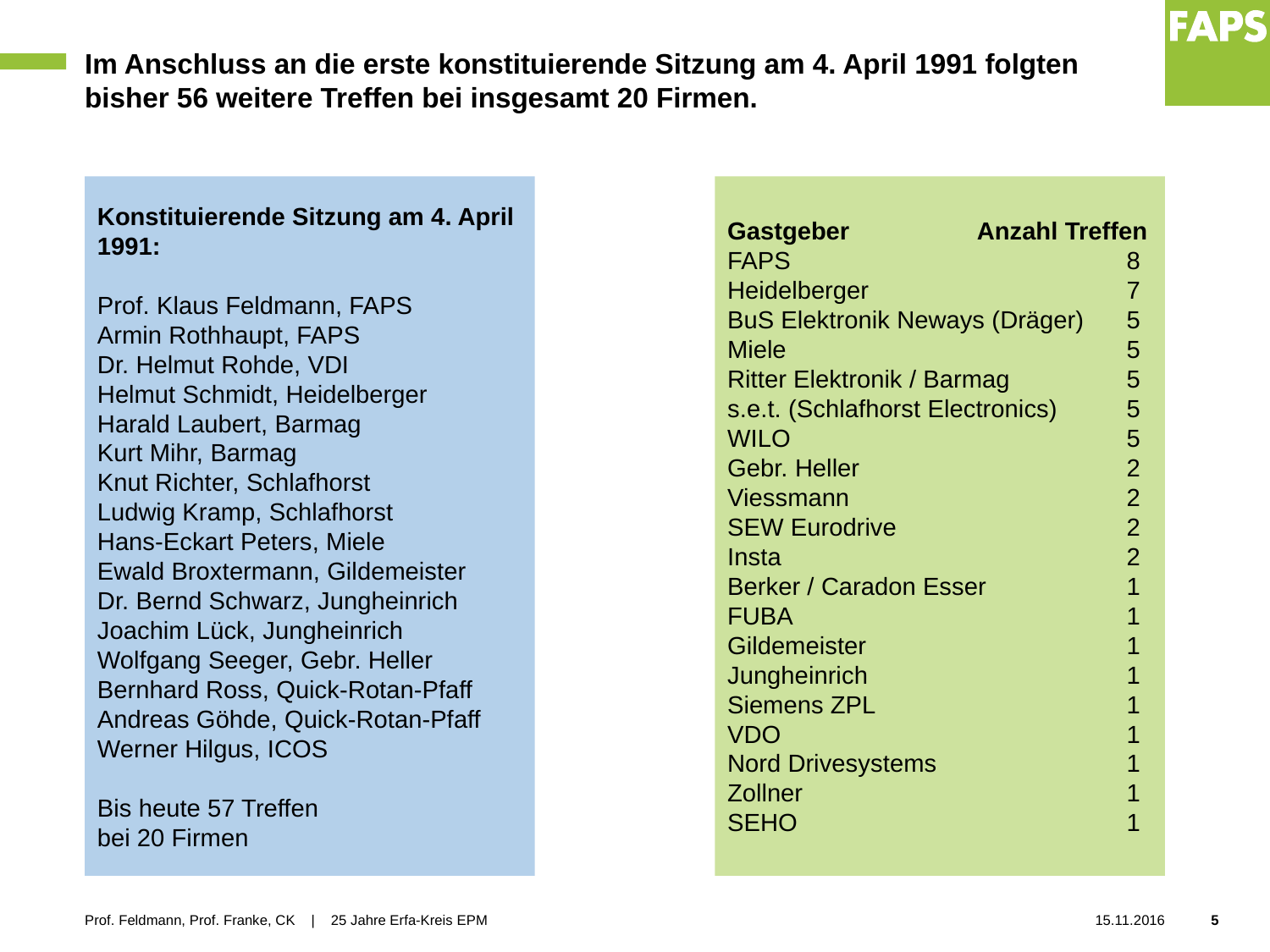

# Im Anschluss an die erste konstituierende Sitzung am 4. April 1991 folgten bisher 56 weitere Treffen bei insgesamt 20 Firmen.
Konstituierende Sitzung am 4. April 1991:

Prof. Klaus Feldmann, FAPS
Armin Rothhaupt, FAPS
Dr. Helmut Rohde, VDI
Helmut Schmidt, Heidelberger
Harald Laubert, Barmag
Kurt Mihr, Barmag
Knut Richter, Schlafhorst
Ludwig Kramp, Schlafhorst
Hans-Eckart Peters, Miele
Ewald Broxtermann, Gildemeister
Dr. Bernd Schwarz, Jungheinrich
Joachim Lück, Jungheinrich
Wolfgang Seeger, Gebr. Heller
Bernhard Ross, Quick-Rotan-Pfaff
Andreas Göhde, Quick-Rotan-Pfaff
Werner Hilgus, ICOS

Bis heute 57 Treffen
bei 20 Firmen
Gastgeber	Anzahl Treffen
FAPS	8
Heidelberger	7
BuS Elektronik Neways (Dräger)	5
Miele	5
Ritter Elektronik / Barmag	5
s.e.t. (Schlafhorst Electronics)	5
WILO	5
Gebr. Heller	2
Viessmann	2
SEW Eurodrive	2
Insta	2
Berker / Caradon Esser	1
FUBA	1
Gildemeister	1
Jungheinrich	1
Siemens ZPL	1
VDO	1
Nord Drivesystems	1
Zollner	1
SEHO	1
Prof. Feldmann, Prof. Franke, CK    |    25 Jahre Erfa-Kreis EPM
15.11.2016
5